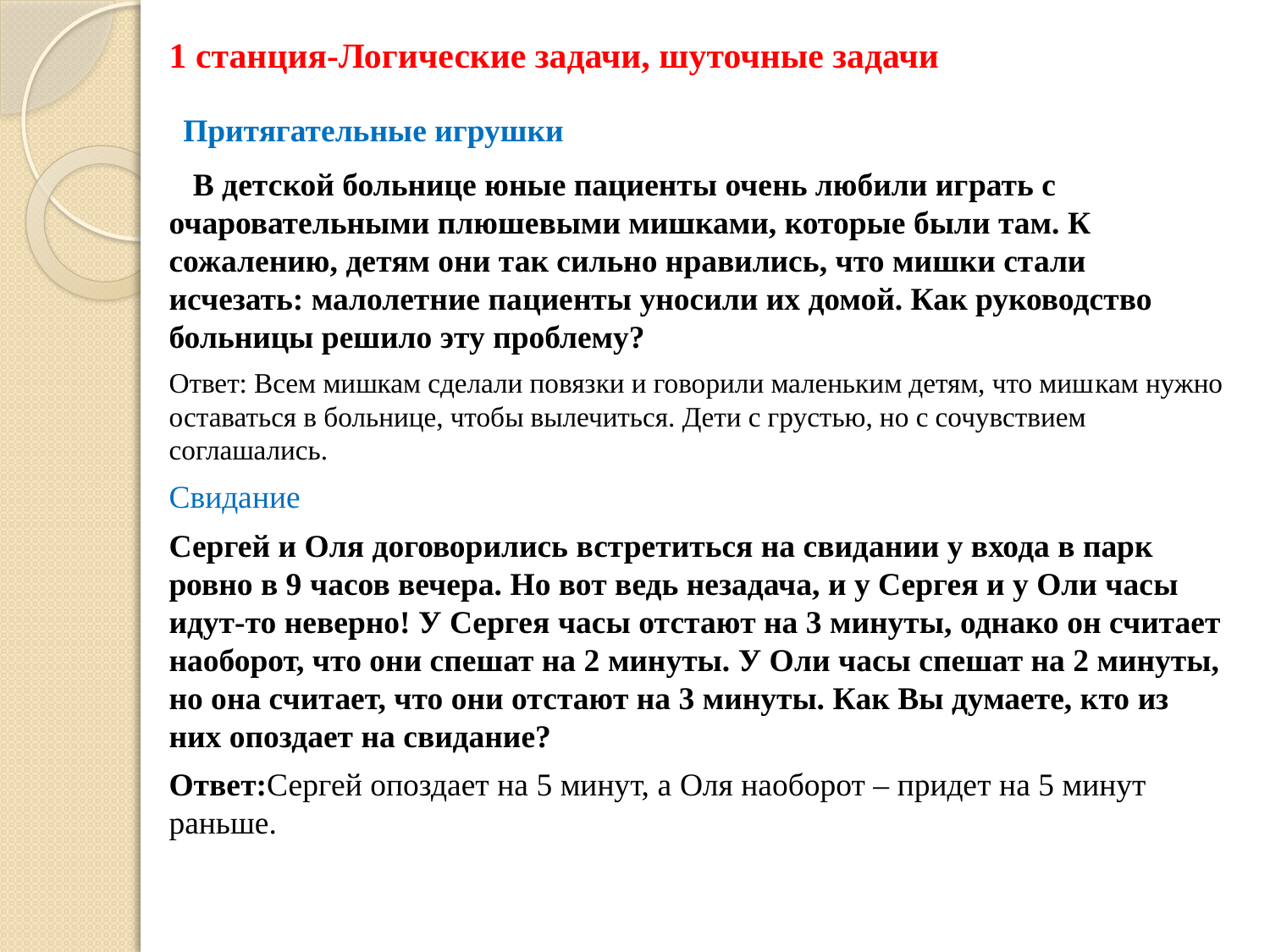

1 станция-Логические задачи, шуточные задачи
 Притягательные игрушки
   В детской больнице юные пациенты очень любили иг­рать с очаровательными плюшевыми мишками, которые были там. К сожалению, детям они так сильно нравились, что мишки стали исчезать: малолетние па­циенты уносили их домой. Как руководство больницы решило эту проблему?
Ответ: Всем мишкам сделали повязки и говорили маленьким детям, что миш­кам нужно оставаться в больнице, чтобы вылечиться. Дети с грустью, но с сочувствием соглашались.
Свидание
Сергей и Оля договорились встретиться на свидании у входа в парк ровно в 9 часов вечера. Но вот ведь незадача, и у Сергея и у Оли часы идут-то неверно! У Сергея часы отстают на 3 минуты, однако он считает наоборот, что они спешат на 2 минуты. У Оли часы спешат на 2 минуты, но она считает, что они отстают на 3 минуты. Как Вы думаете, кто из них опоздает на свидание?
Ответ:Сергей опоздает на 5 минут, а Оля наоборот – придет на 5 минут раньше.